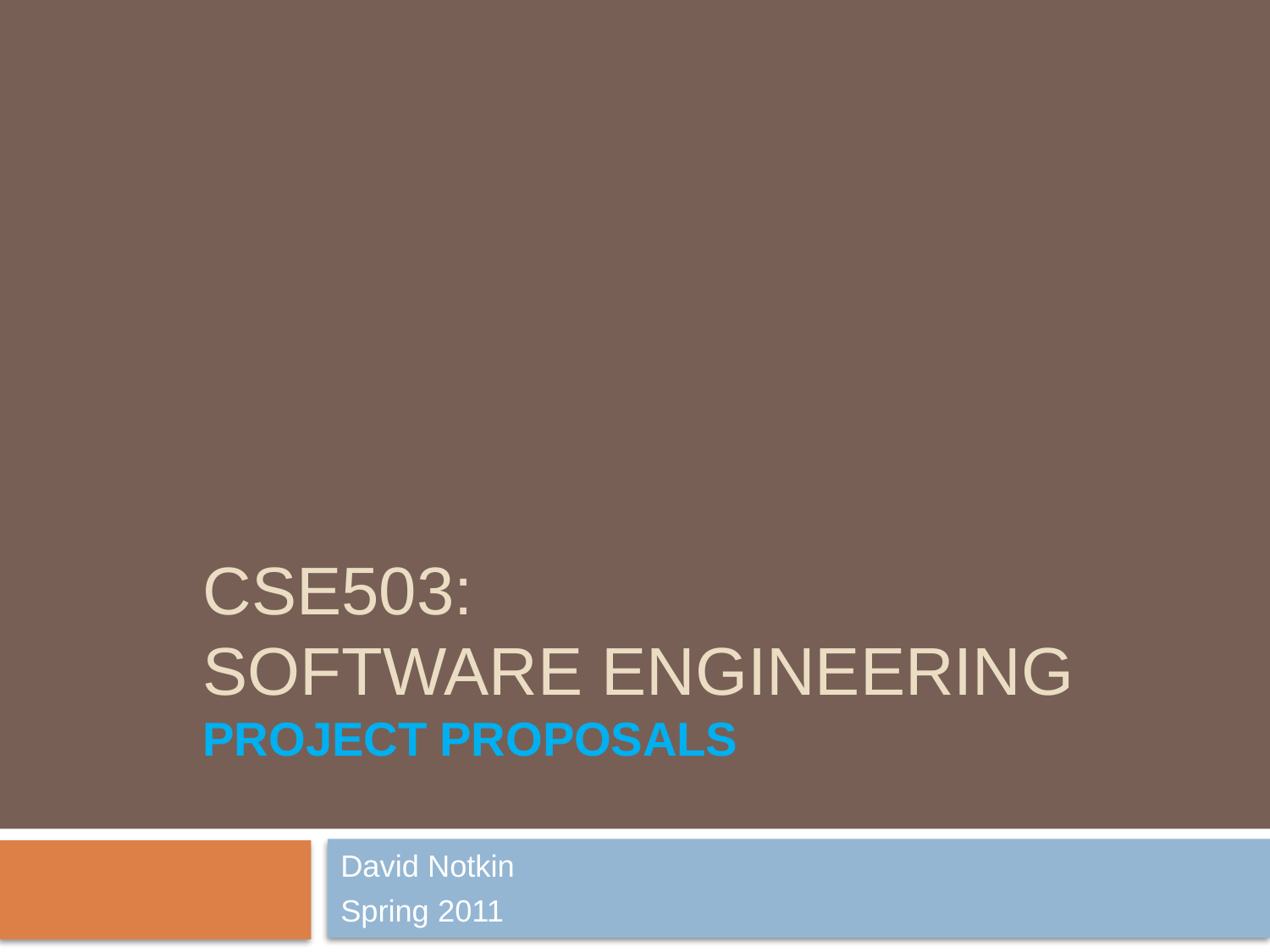

# CSE503: Software Engineering project proposals
David Notkin
Spring 2011